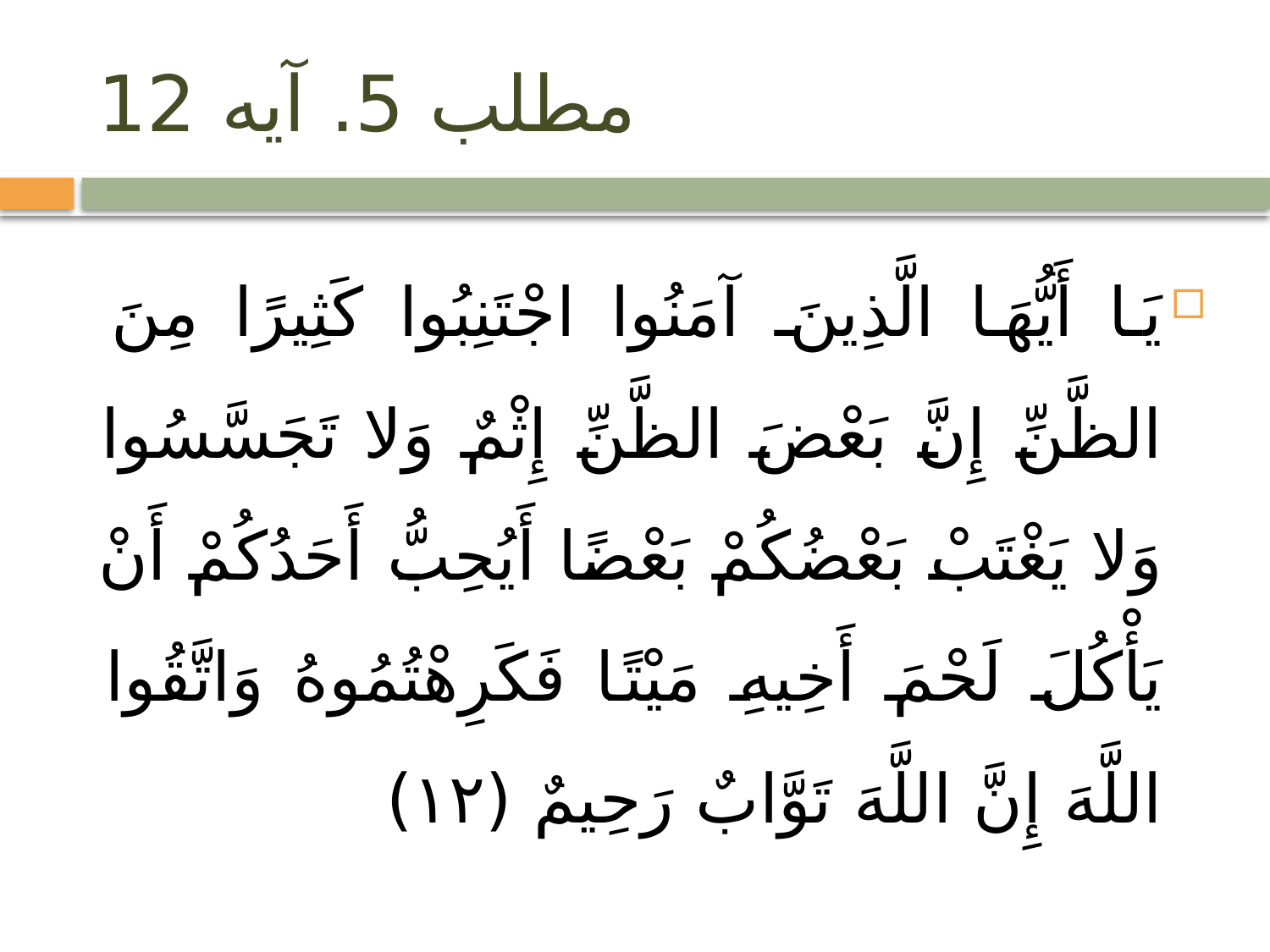

# مطلب 5. آیه 12
يَا أَيُّهَا الَّذِينَ آمَنُوا اجْتَنِبُوا كَثِيرًا مِنَ الظَّنِّ إِنَّ بَعْضَ الظَّنِّ إِثْمٌ وَلا تَجَسَّسُوا وَلا يَغْتَبْ بَعْضُكُمْ بَعْضًا أَيُحِبُّ أَحَدُكُمْ أَنْ يَأْكُلَ لَحْمَ أَخِيهِ مَيْتًا فَكَرِهْتُمُوهُ وَاتَّقُوا اللَّهَ إِنَّ اللَّهَ تَوَّابٌ رَحِيمٌ (١٢)